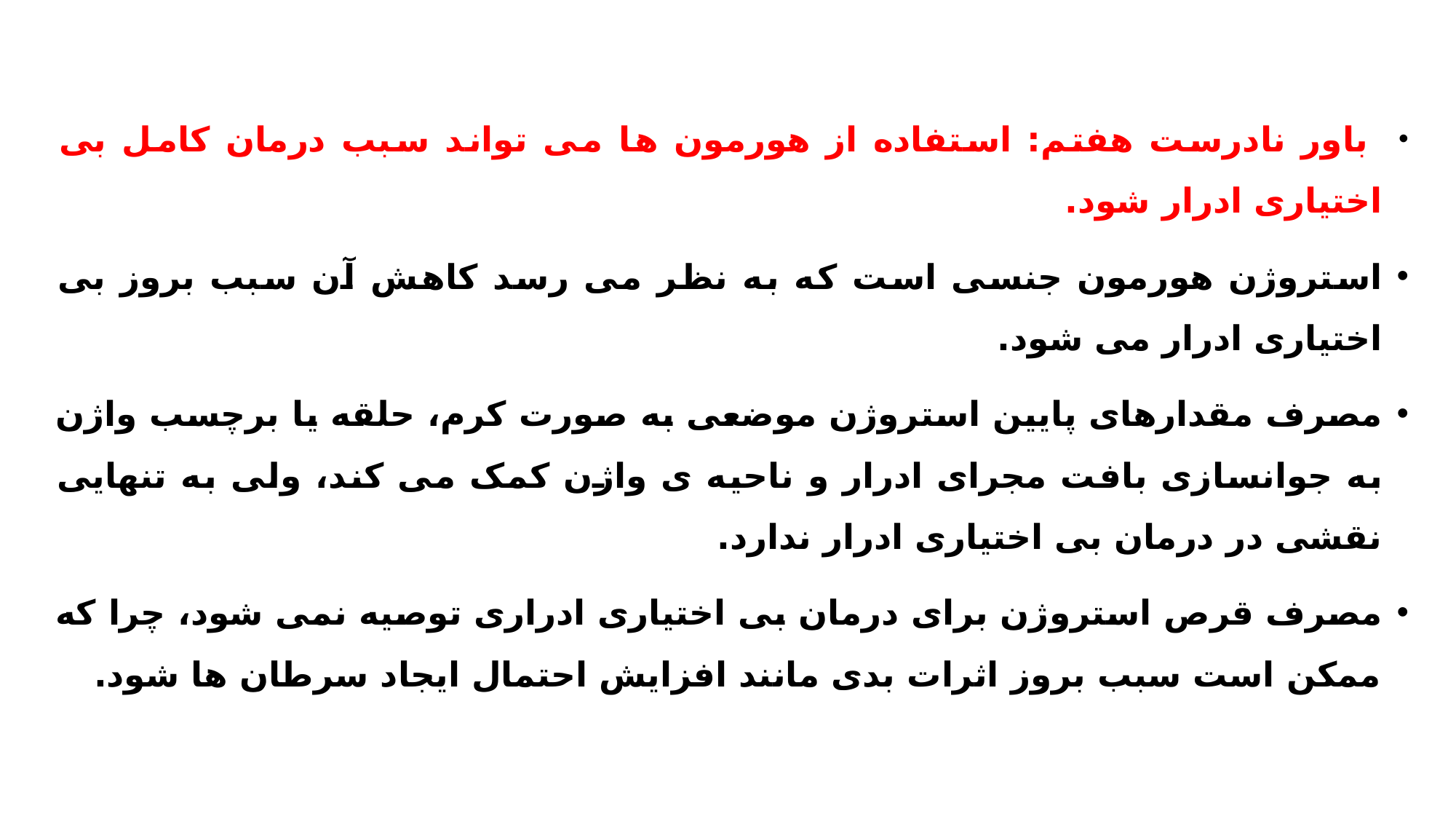

باور نادرست هفتم: استفاده از هورمون ها می تواند سبب درمان کامل بی اختیاری ادرار شود.
استروژن هورمون جنسی است که به نظر می رسد کاهش آن سبب بروز بی اختیاری ادرار می شود.
مصرف مقدارهای پایین استروژن موضعی به صورت کرم، حلقه یا برچسب واژن به جوانسازی بافت مجرای ادرار و ناحیه ی واژن کمک می کند، ولی به تنهایی نقشی در درمان بی اختیاری ادرار ندارد.
مصرف قرص استروژن برای درمان بی اختیاری ادراری توصیه نمی شود، چرا که ممکن است سبب بروز اثرات بدی مانند افزایش احتمال ایجاد سرطان ها شود.